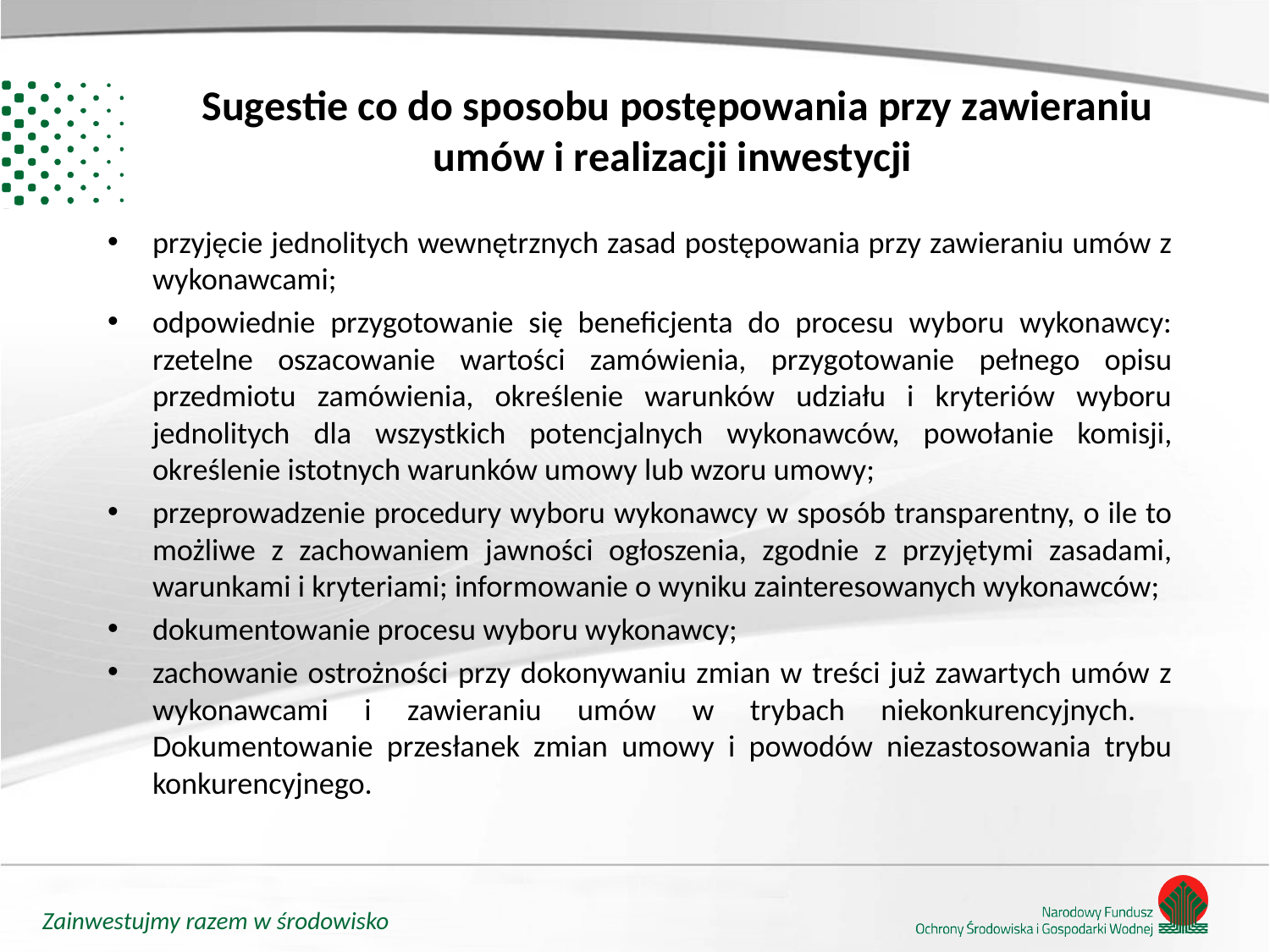

# Sugestie co do sposobu postępowania przy zawieraniu umów i realizacji inwestycji
przyjęcie jednolitych wewnętrznych zasad postępowania przy zawieraniu umów z wykonawcami;
odpowiednie przygotowanie się beneficjenta do procesu wyboru wykonawcy: rzetelne oszacowanie wartości zamówienia, przygotowanie pełnego opisu przedmiotu zamówienia, określenie warunków udziału i kryteriów wyboru jednolitych dla wszystkich potencjalnych wykonawców, powołanie komisji, określenie istotnych warunków umowy lub wzoru umowy;
przeprowadzenie procedury wyboru wykonawcy w sposób transparentny, o ile to możliwe z zachowaniem jawności ogłoszenia, zgodnie z przyjętymi zasadami, warunkami i kryteriami; informowanie o wyniku zainteresowanych wykonawców;
dokumentowanie procesu wyboru wykonawcy;
zachowanie ostrożności przy dokonywaniu zmian w treści już zawartych umów z wykonawcami i zawieraniu umów w trybach niekonkurencyjnych.  Dokumentowanie przesłanek zmian umowy i powodów niezastosowania trybu konkurencyjnego.